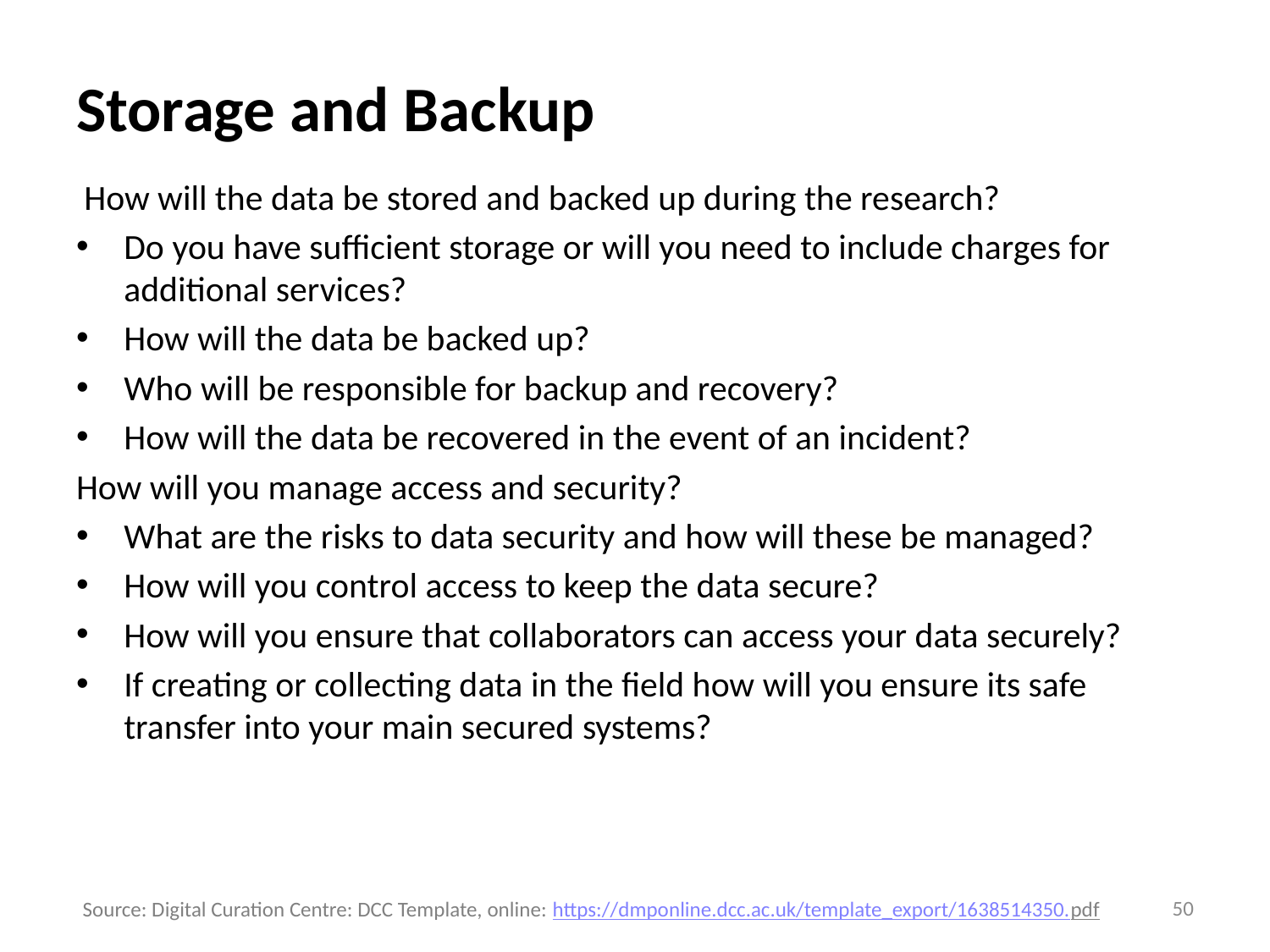

# Storage and Backup
How will the data be stored and backed up during the research?
Do you have sufficient storage or will you need to include charges for additional services?
How will the data be backed up?
Who will be responsible for backup and recovery?
How will the data be recovered in the event of an incident?
How will you manage access and security?
What are the risks to data security and how will these be managed?
How will you control access to keep the data secure?
How will you ensure that collaborators can access your data securely?
If creating or collecting data in the field how will you ensure its safe transfer into your main secured systems?

50
Source: Digital Curation Centre: DCC Template, online: https://dmponline.dcc.ac.uk/template_export/1638514350.pdf